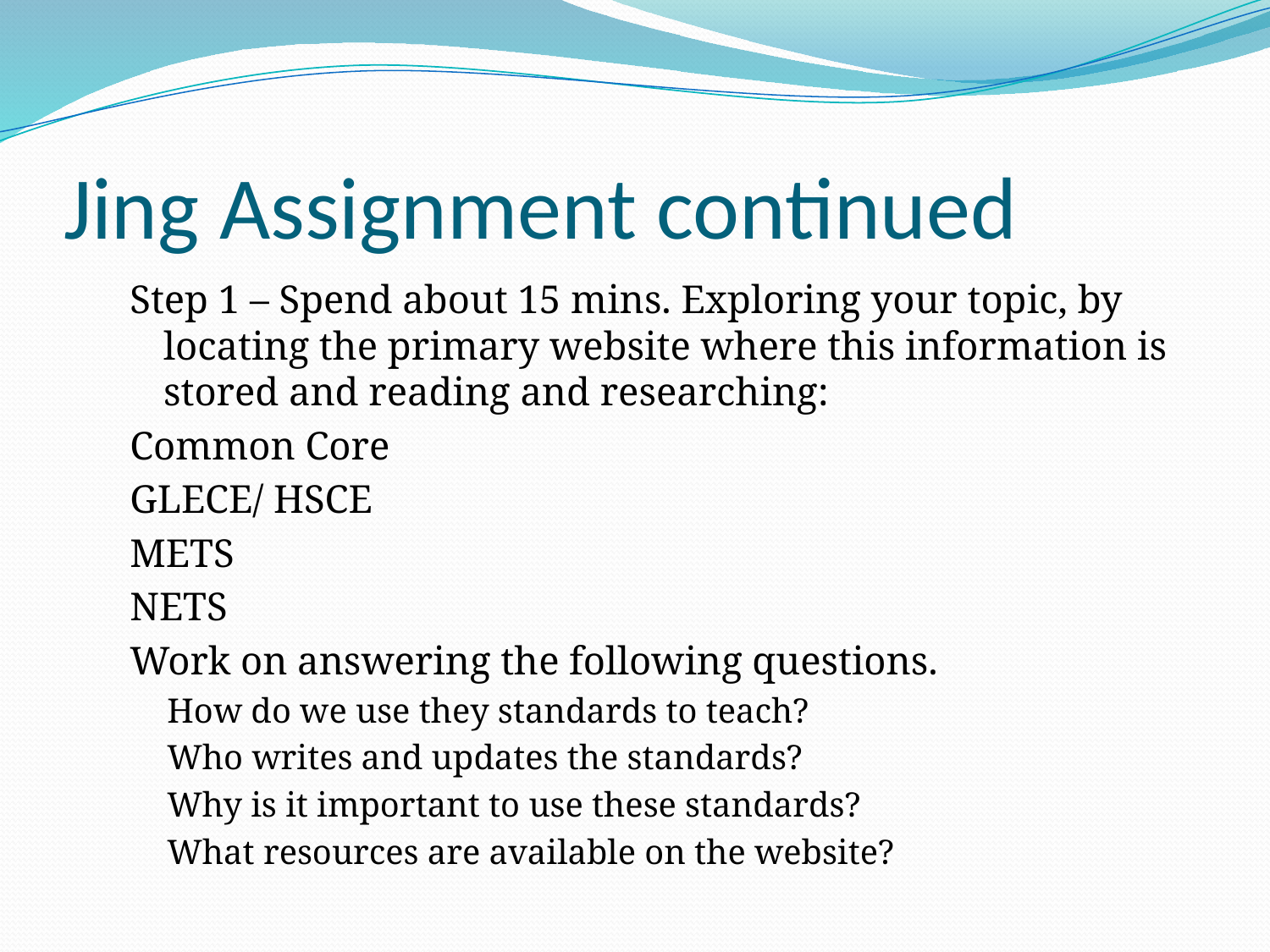

# Jing Assignment continued
Step 1 – Spend about 15 mins. Exploring your topic, by locating the primary website where this information is stored and reading and researching:
Common Core
GLECE/ HSCE
METS
NETS
Work on answering the following questions.
How do we use they standards to teach?
Who writes and updates the standards?
Why is it important to use these standards?
What resources are available on the website?